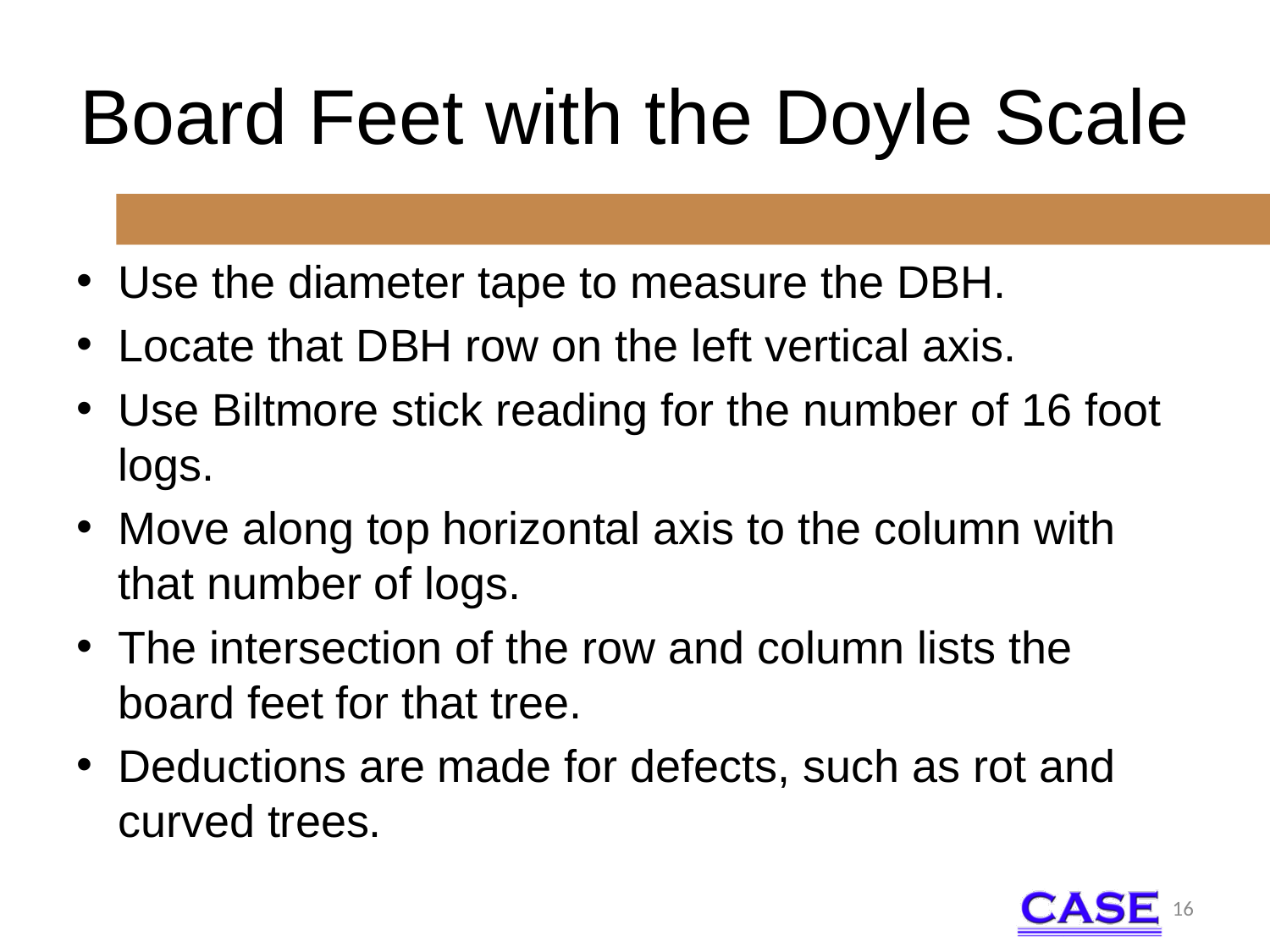

# Board Feet with the Doyle Scale
Use the diameter tape to measure the DBH.
Locate that DBH row on the left vertical axis.
Use Biltmore stick reading for the number of 16 foot logs.
Move along top horizontal axis to the column with that number of logs.
The intersection of the row and column lists the board feet for that tree.
Deductions are made for defects, such as rot and curved trees.
16